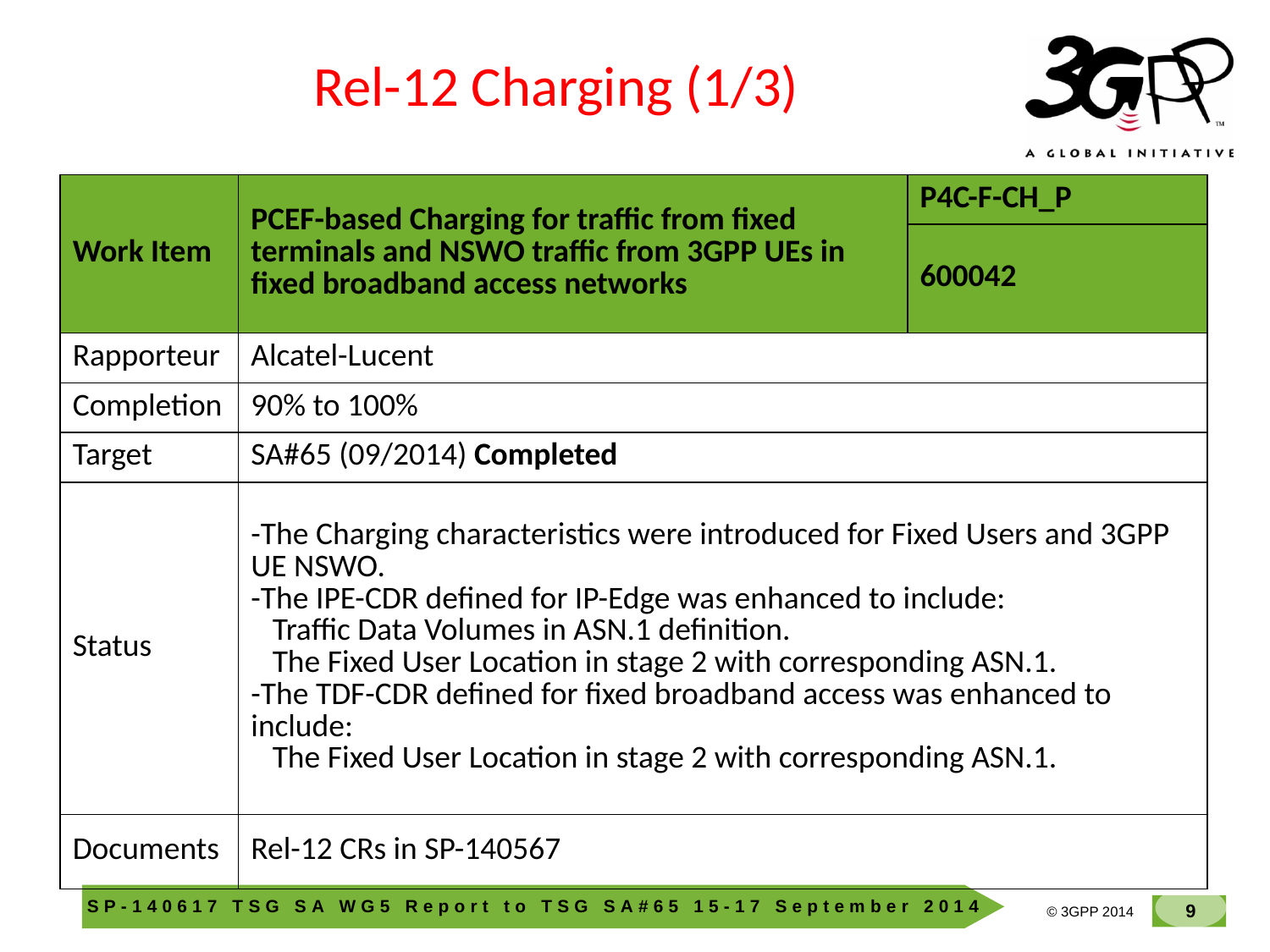

Rel-12 Charging (1/3)
| Work Item | PCEF-based Charging for traffic from fixed terminals and NSWO traffic from 3GPP UEs in fixed broadband access networks | P4C-F-CH\_P |
| --- | --- | --- |
|  |  | 600042 |
| Rapporteur | Alcatel-Lucent |  |
| Completion | 90% to 100% |  |
| Target | SA#65 (09/2014) Completed |  |
| Status | -The Charging characteristics were introduced for Fixed Users and 3GPP UE NSWO. -The IPE-CDR defined for IP-Edge was enhanced to include: Traffic Data Volumes in ASN.1 definition. The Fixed User Location in stage 2 with corresponding ASN.1. -The TDF-CDR defined for fixed broadband access was enhanced to include: The Fixed User Location in stage 2 with corresponding ASN.1. |  |
| Documents | Rel-12 CRs in SP-140567 |  |